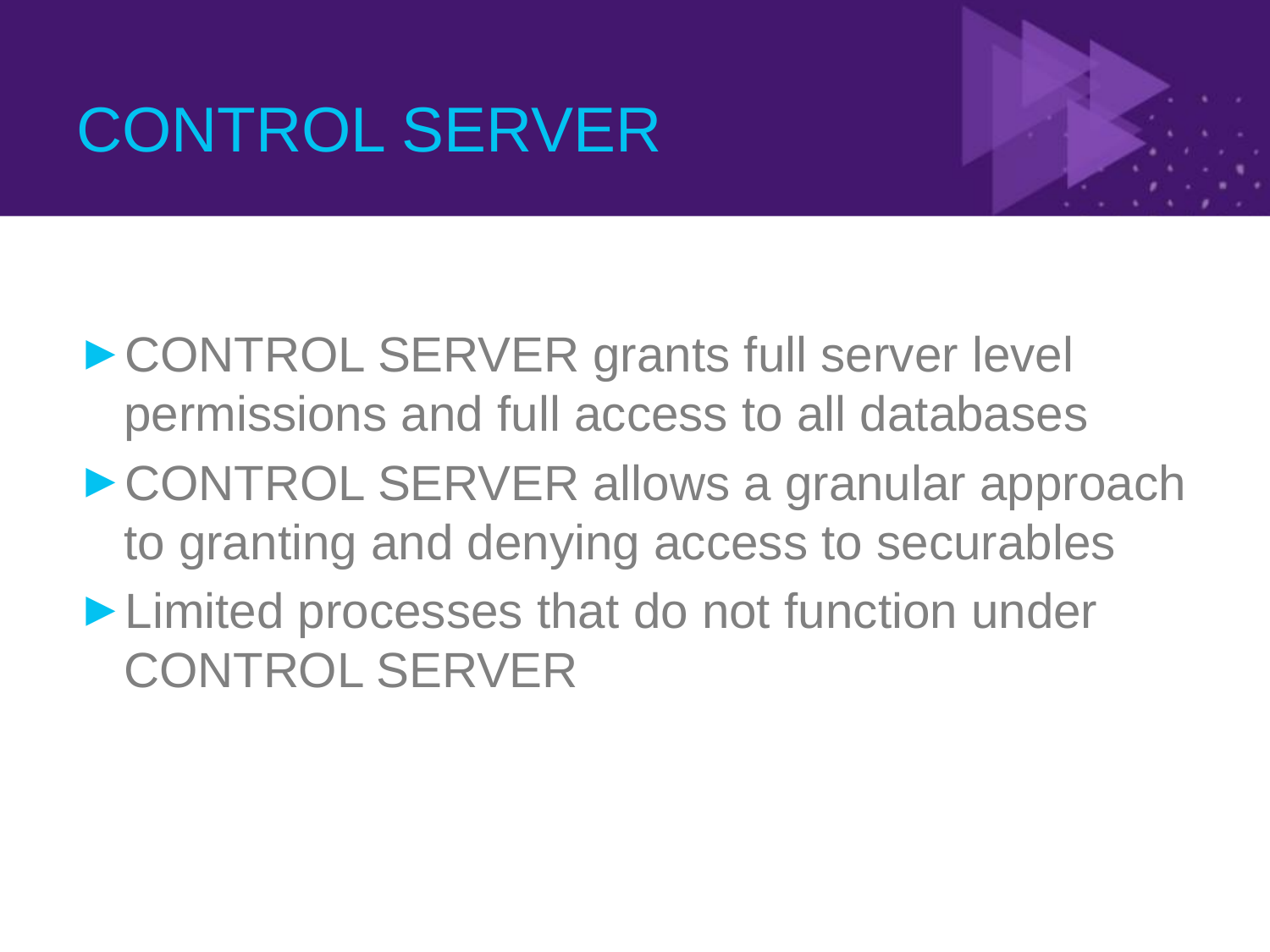

# CONTROL SERVER
CONTROL SERVER grants full server level permissions and full access to all databases
CONTROL SERVER allows a granular approach to granting and denying access to securables
Limited processes that do not function under CONTROL SERVER